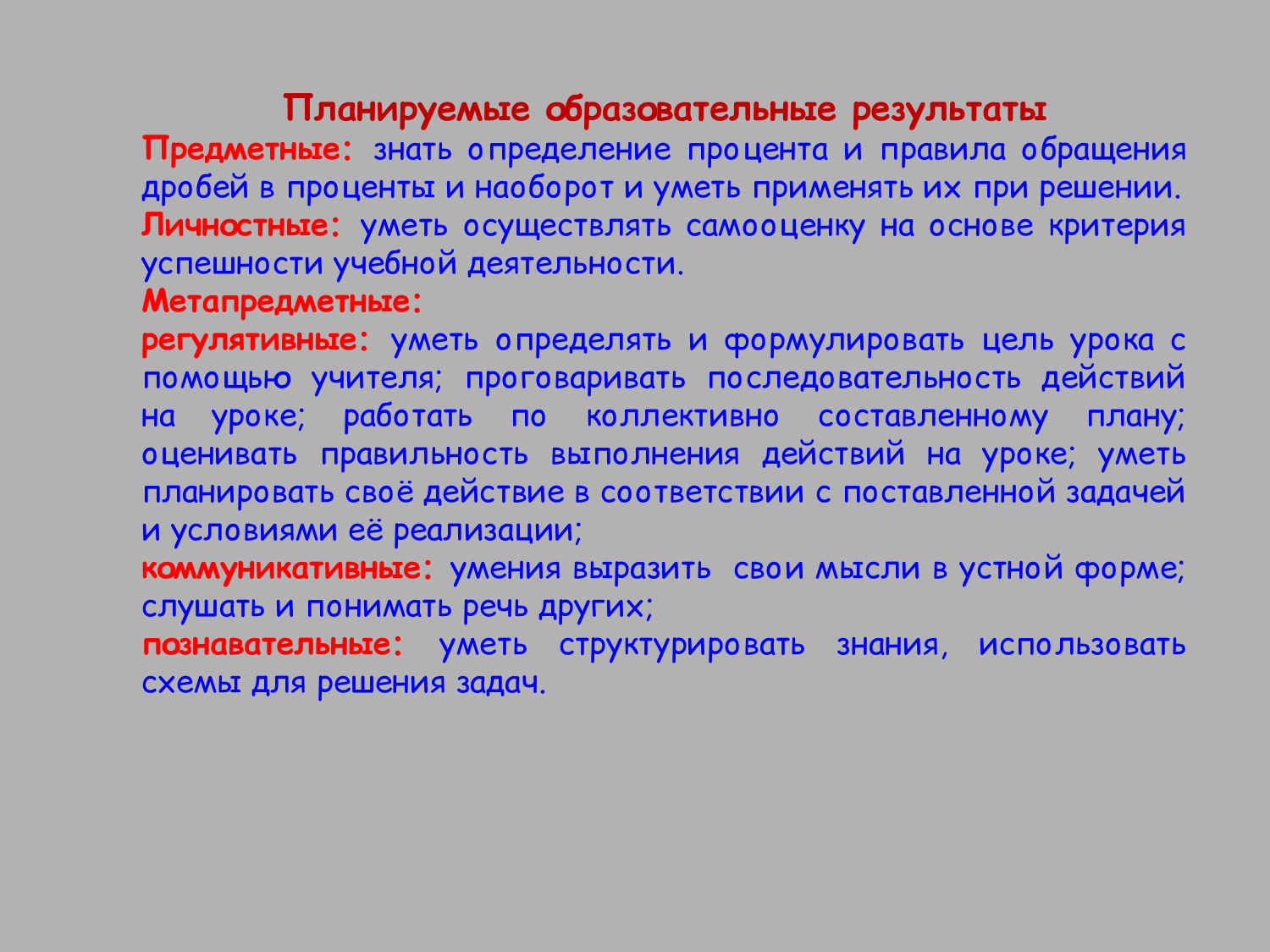

Планируемые образовательные результаты
Предметные: знать определение процента и правила обращения дробей в проценты и наоборот и уметь применять их при решении.
Личностные: уметь осуществлять самооценку на основе критерия успешности учебной деятельности.
Метапредметные:
регулятивные: уметь определять и формулировать цель урока с помощью учителя; проговаривать последовательность действий на уроке; работать по коллективно составленному плану; оценивать правильность выполнения действий на уроке; уметь планировать своё действие в соответствии с поставленной задачей и условиями её реализации;
коммуникативные: умения выразить  свои мысли в устной форме; слушать и понимать речь других;
познавательные: уметь структурировать знания, использовать схемы для решения задач.